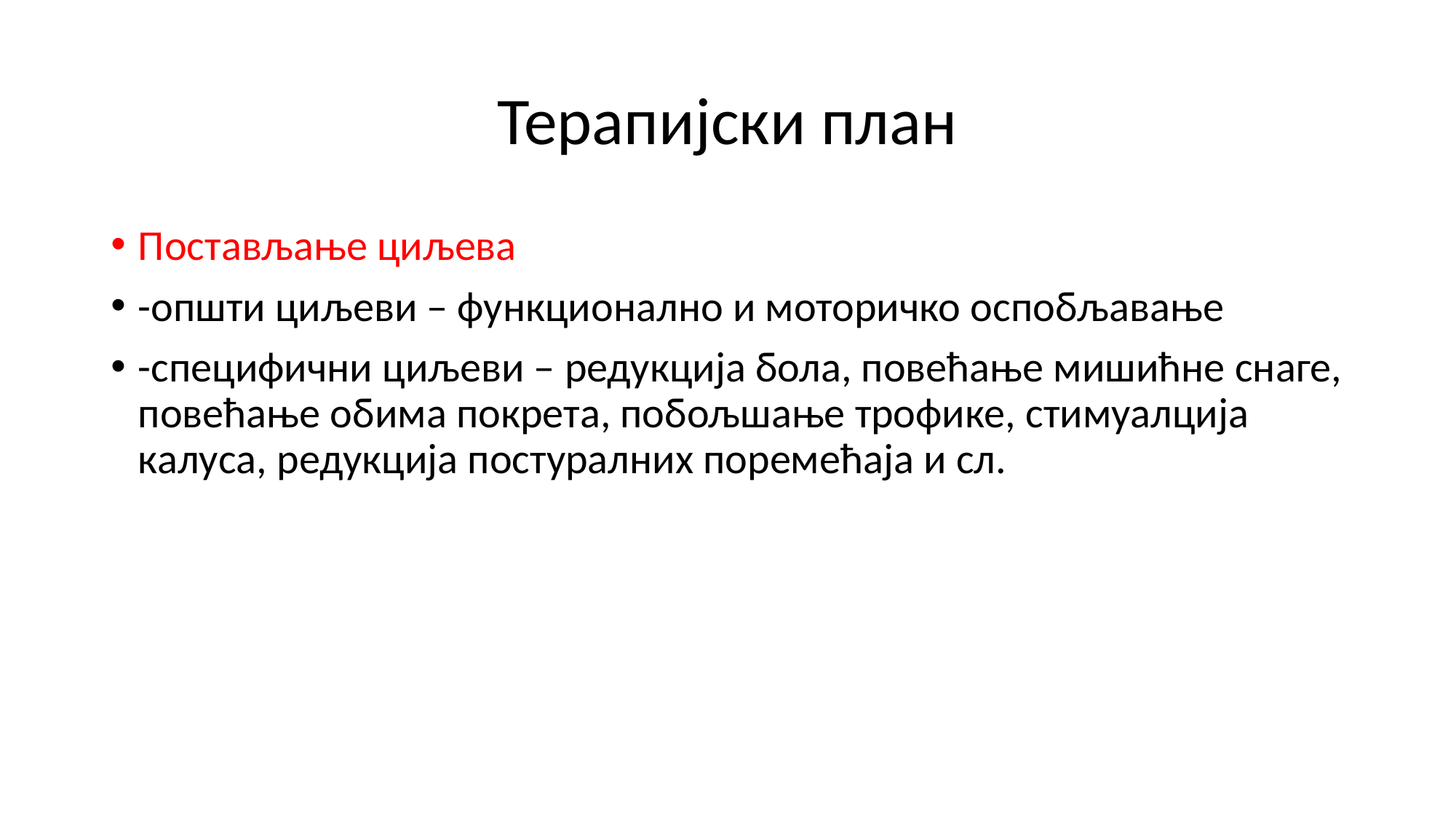

# Терапијски план
Постављање циљева
-општи циљеви – функционално и моторичко оспобљавање
-специфични циљеви – редукција бола, повећање мишићне снаге, повећање обима покрета, побољшање трофике, стимуалција калуса, редукција постуралних поремећаја и сл.